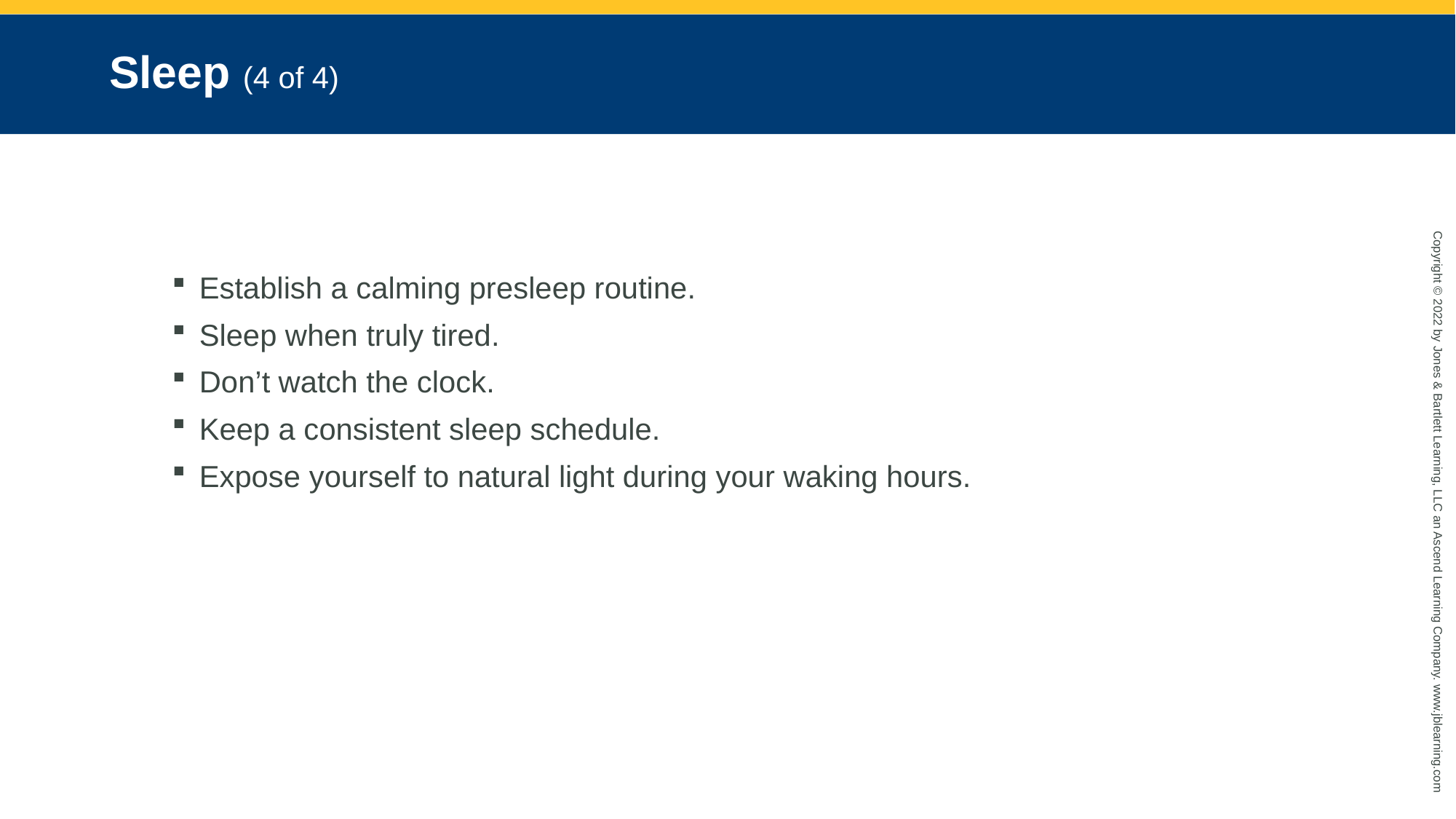

# Sleep (4 of 4)
Establish a calming presleep routine.
Sleep when truly tired.
Don’t watch the clock.
Keep a consistent sleep schedule.
Expose yourself to natural light during your waking hours.